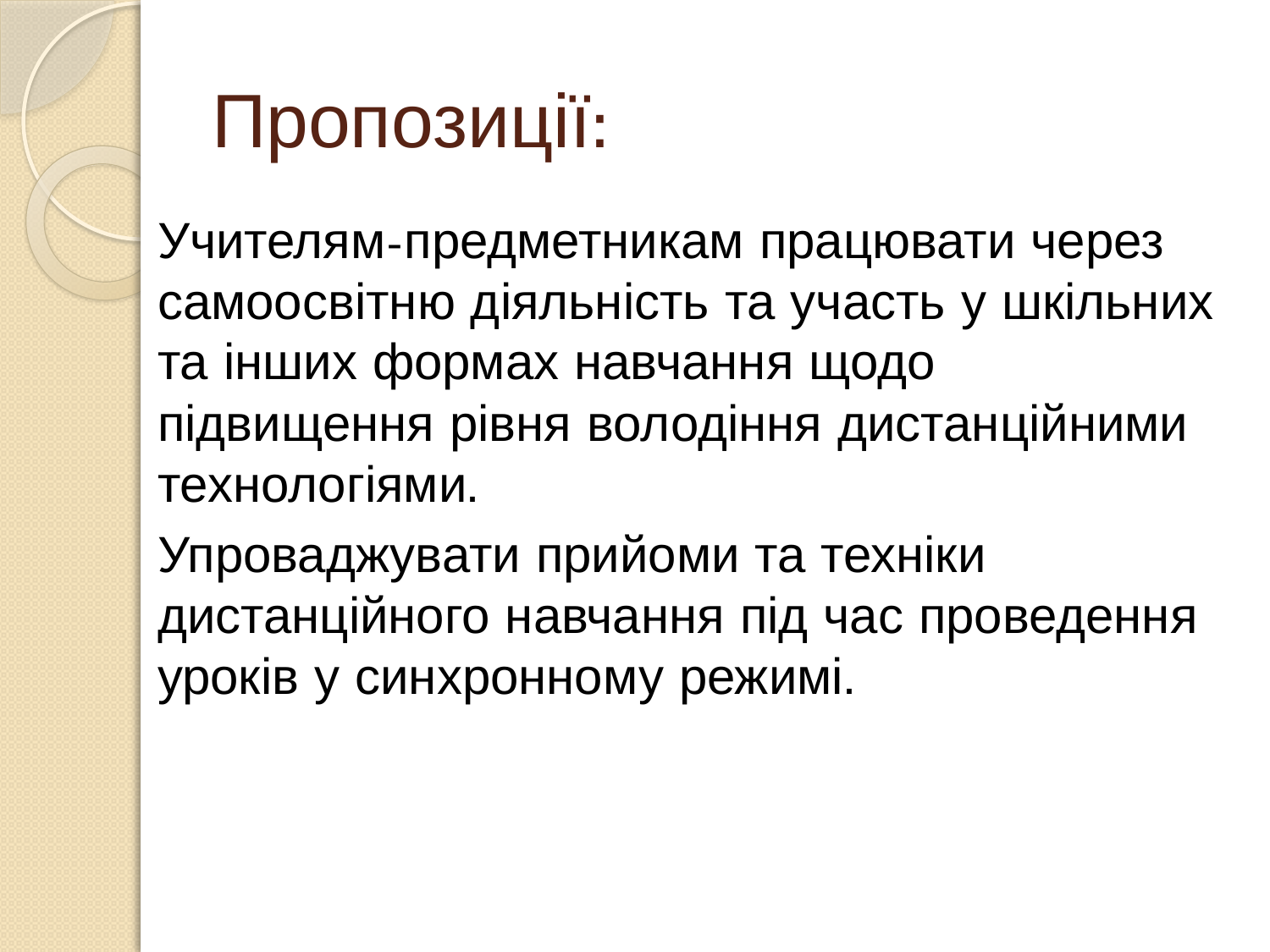

# Пропозиції:
Учителям-предметникам працювати через самоосвітню діяльність та участь у шкільних та інших формах навчання щодо підвищення рівня володіння дистанційними технологіями.
Упроваджувати прийоми та техніки дистанційного навчання під час проведення уроків у синхронному режимі.